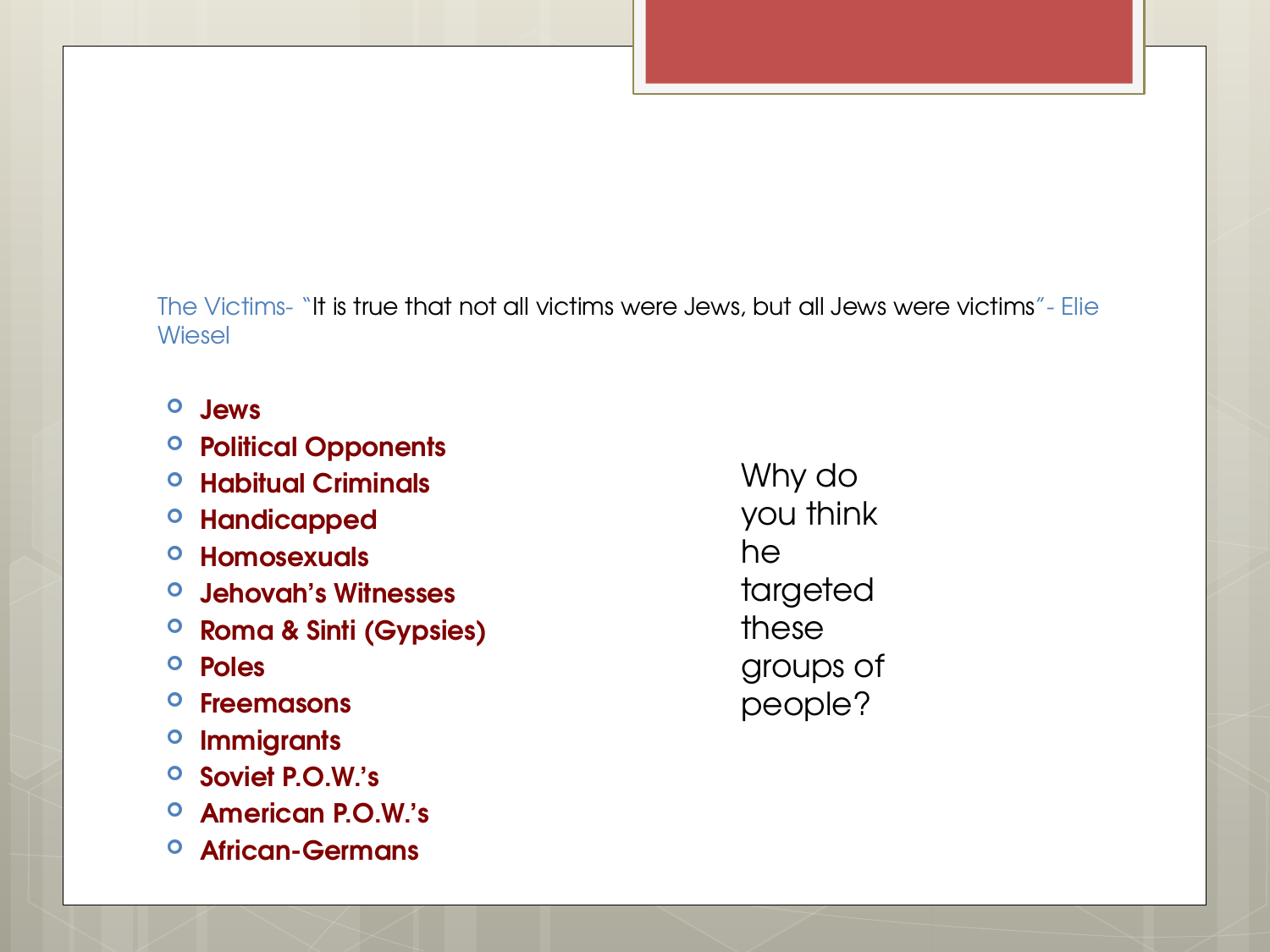

# The Victims- “It is true that not all victims were Jews, but all Jews were victims”- Elie Wiesel
Jews
Political Opponents
Habitual Criminals
Handicapped
Homosexuals
Jehovah’s Witnesses
Roma & Sinti (Gypsies)
Poles
Freemasons
Immigrants
Soviet P.O.W.’s
American P.O.W.’s
African-Germans

Why do you think he targeted these groups of people?